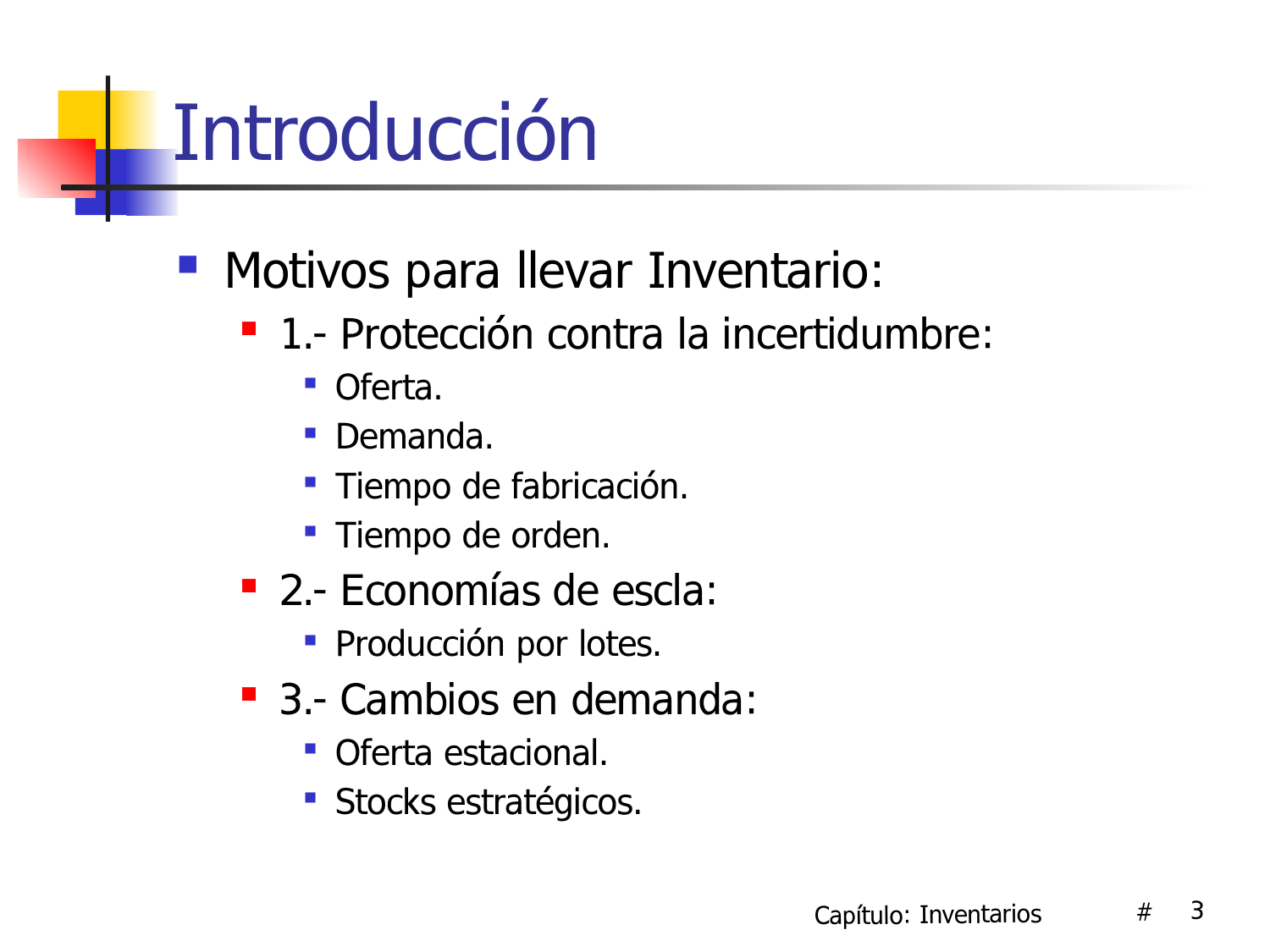

# Introducción
Motivos para llevar Inventario:
1.- Protección contra la incertidumbre:
Oferta.
Demanda.
Tiempo de fabricación.
Tiempo de orden.
2.- Economías de escla:
Producción por lotes.
3.- Cambios en demanda:
Oferta estacional.
Stocks estratégicos.
3
Capítulo: Inventarios            #